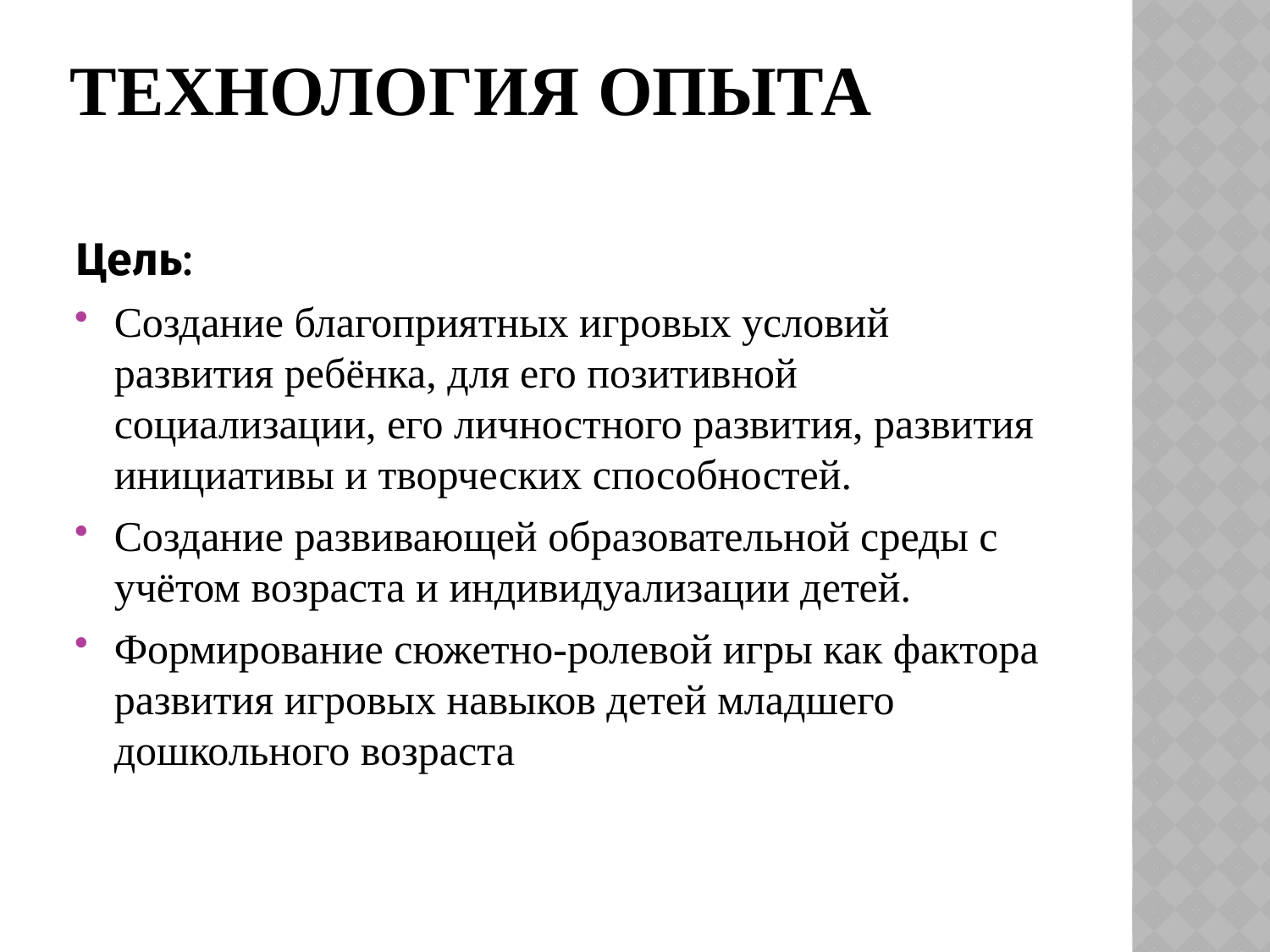

# Технология опыта
Цель:
Создание благоприятных игровых условий развития ребёнка, для его позитивной социализации, его личностного развития, развития инициативы и творческих способностей.
Создание развивающей образовательной среды с учётом возраста и индивидуализации детей.
Формирование сюжетно-ролевой игры как фактора развития игровых навыков детей младшего дошкольного возраста